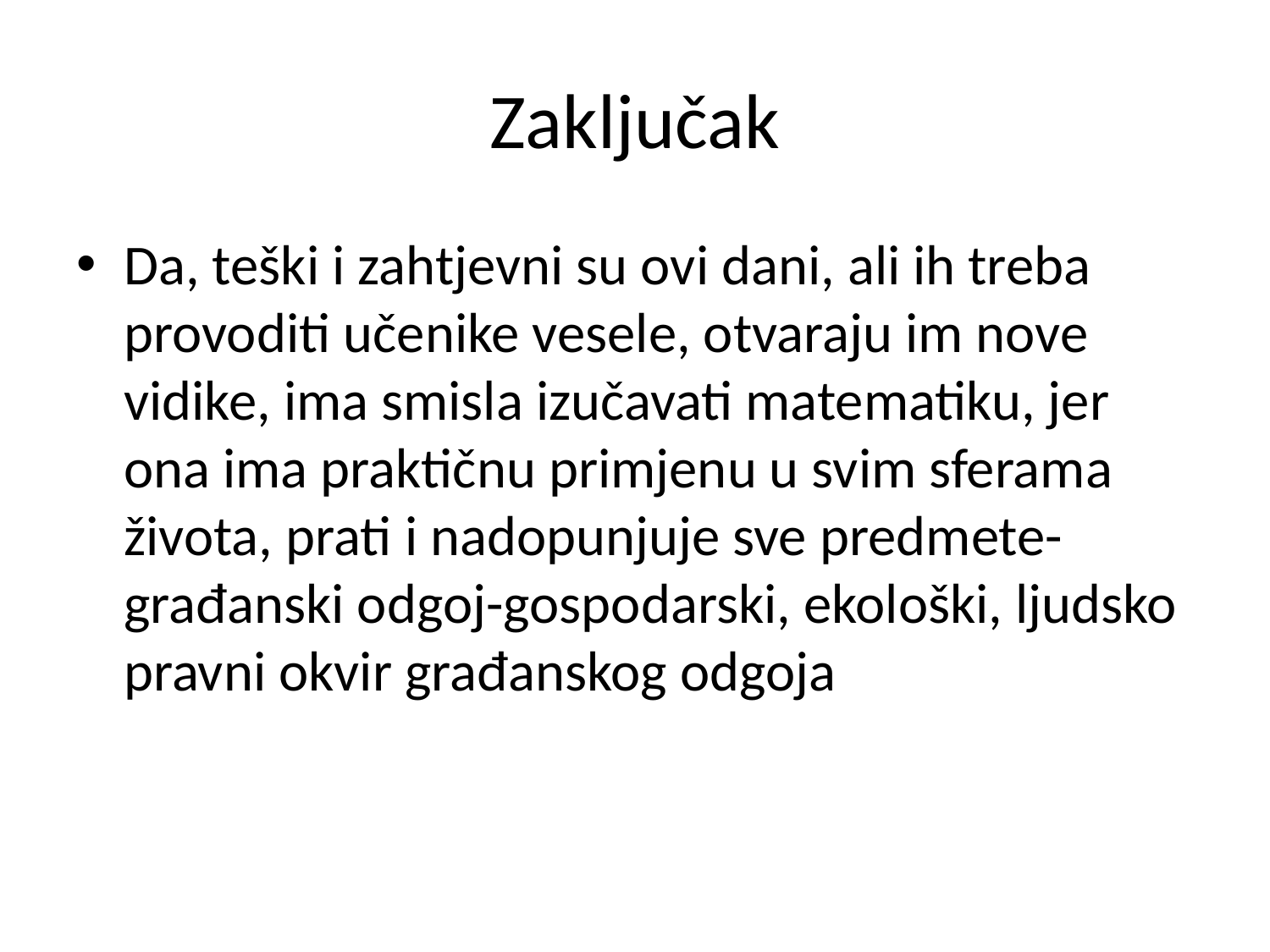

# Zaključak
Da, teški i zahtjevni su ovi dani, ali ih treba provoditi učenike vesele, otvaraju im nove vidike, ima smisla izučavati matematiku, jer ona ima praktičnu primjenu u svim sferama života, prati i nadopunjuje sve predmete-građanski odgoj-gospodarski, ekološki, ljudsko pravni okvir građanskog odgoja